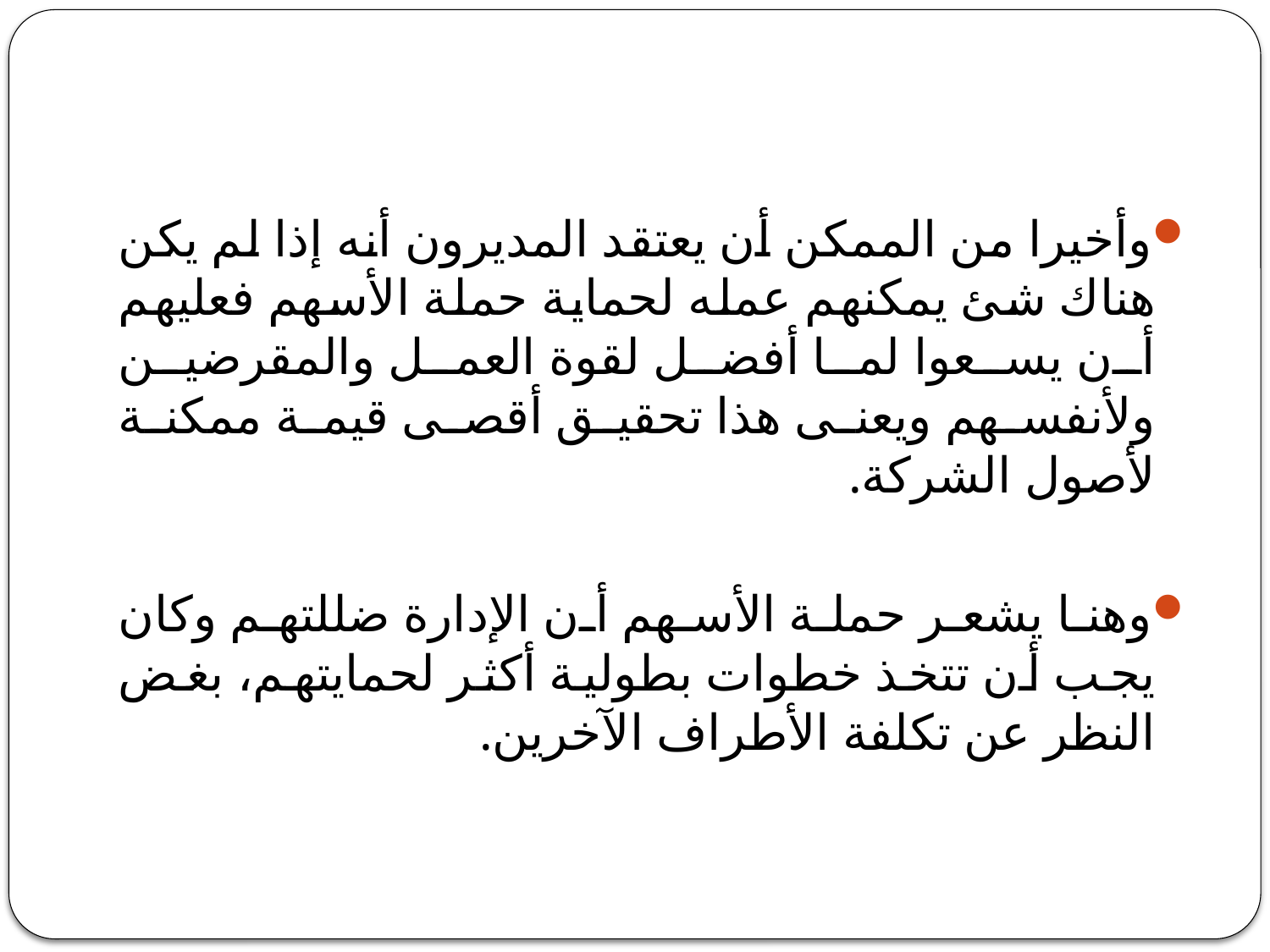

#
وأخيرا من الممكن أن يعتقد المديرون أنه إذا لم يكن هناك شئ يمكنهم عمله لحماية حملة الأسهم فعليهم أن يسعوا لما أفضل لقوة العمل والمقرضين ولأنفسهم ويعنى هذا تحقيق أقصى قيمة ممكنة لأصول الشركة.

وهنا يشعر حملة الأسهم أن الإدارة ضللتهم وكان يجب أن تتخذ خطوات بطولية أكثر لحمايتهم، بغض النظر عن تكلفة الأطراف الآخرين.